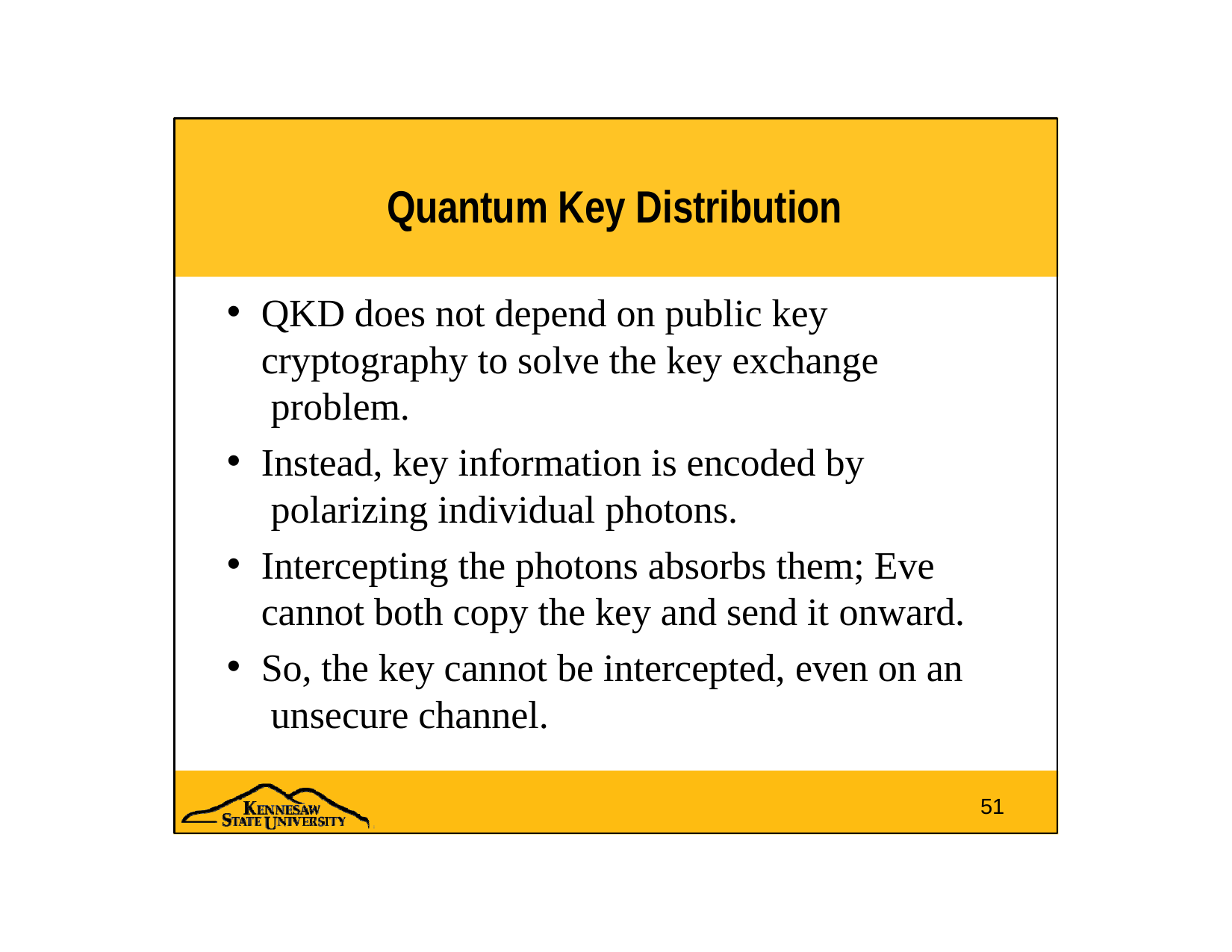

# Quantum Key Distribution
QKD does not depend on public key  cryptography to solve the key exchange  problem.
Instead, key information is encoded by  polarizing individual photons.
Intercepting the photons absorbs them; Eve  cannot both copy the key and send it onward.
So, the key cannot be intercepted, even on an  unsecure channel.

51